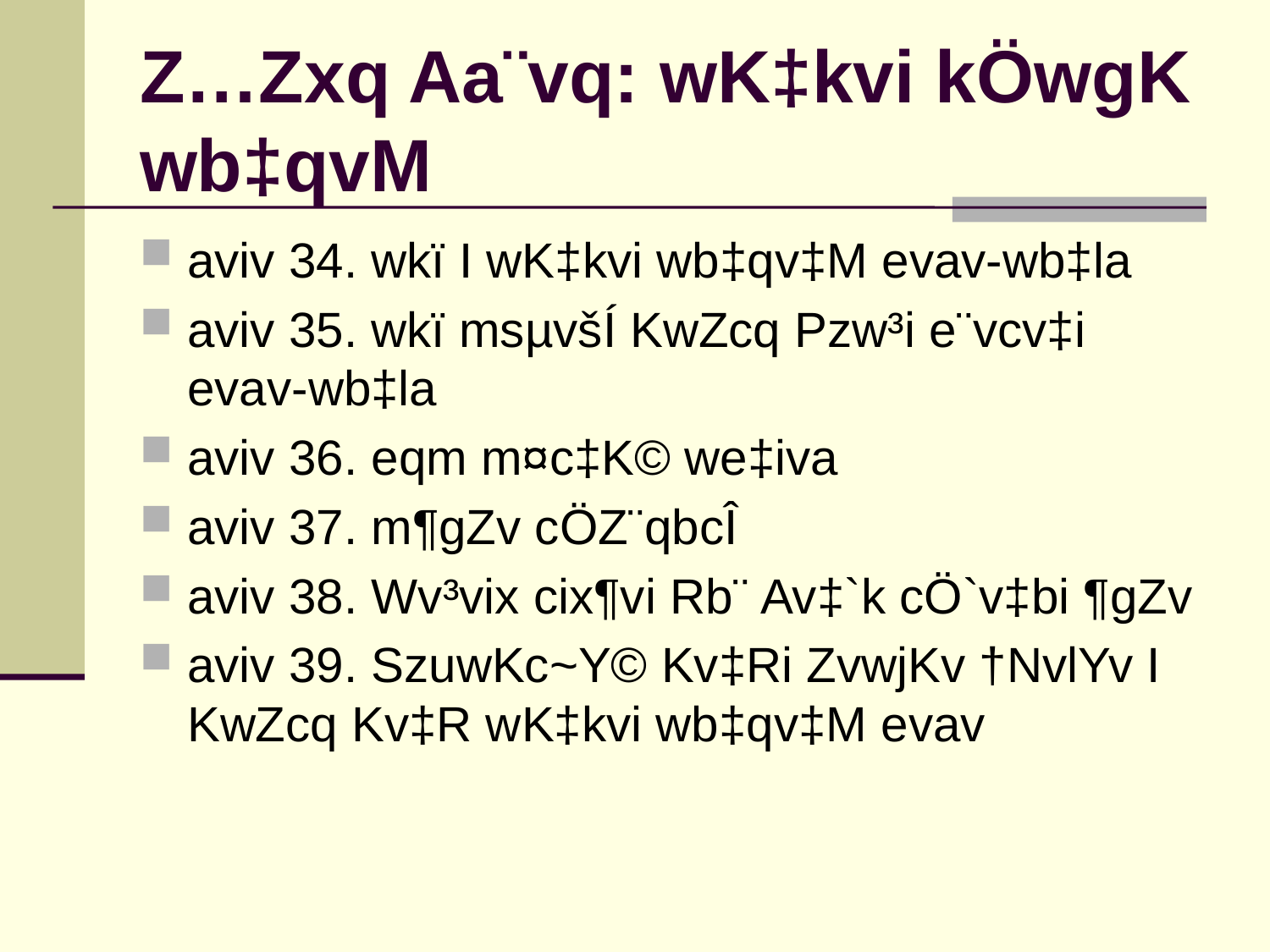

# Z…Zxq Aa¨vq: wK‡kvi kÖwgK wb‡qvM
aviv 34. wkï I wK‡kvi wb‡qv‡M evav-wb‡la
aviv 35. wkï msµvšÍ KwZcq Pzw³i e¨vcv‡i evav-wb‡la
aviv 36. eqm m¤c‡K© we‡iva
aviv 37. m¶gZv cÖZ¨qbcÎ
aviv 38. Wv³vix cix¶vi Rb¨ Av‡`k cÖ`v‡bi ¶gZv
aviv 39. SzuwKc~Y© Kv‡Ri ZvwjKv †NvlYv I KwZcq Kv‡R wK‡kvi wb‡qv‡M evav